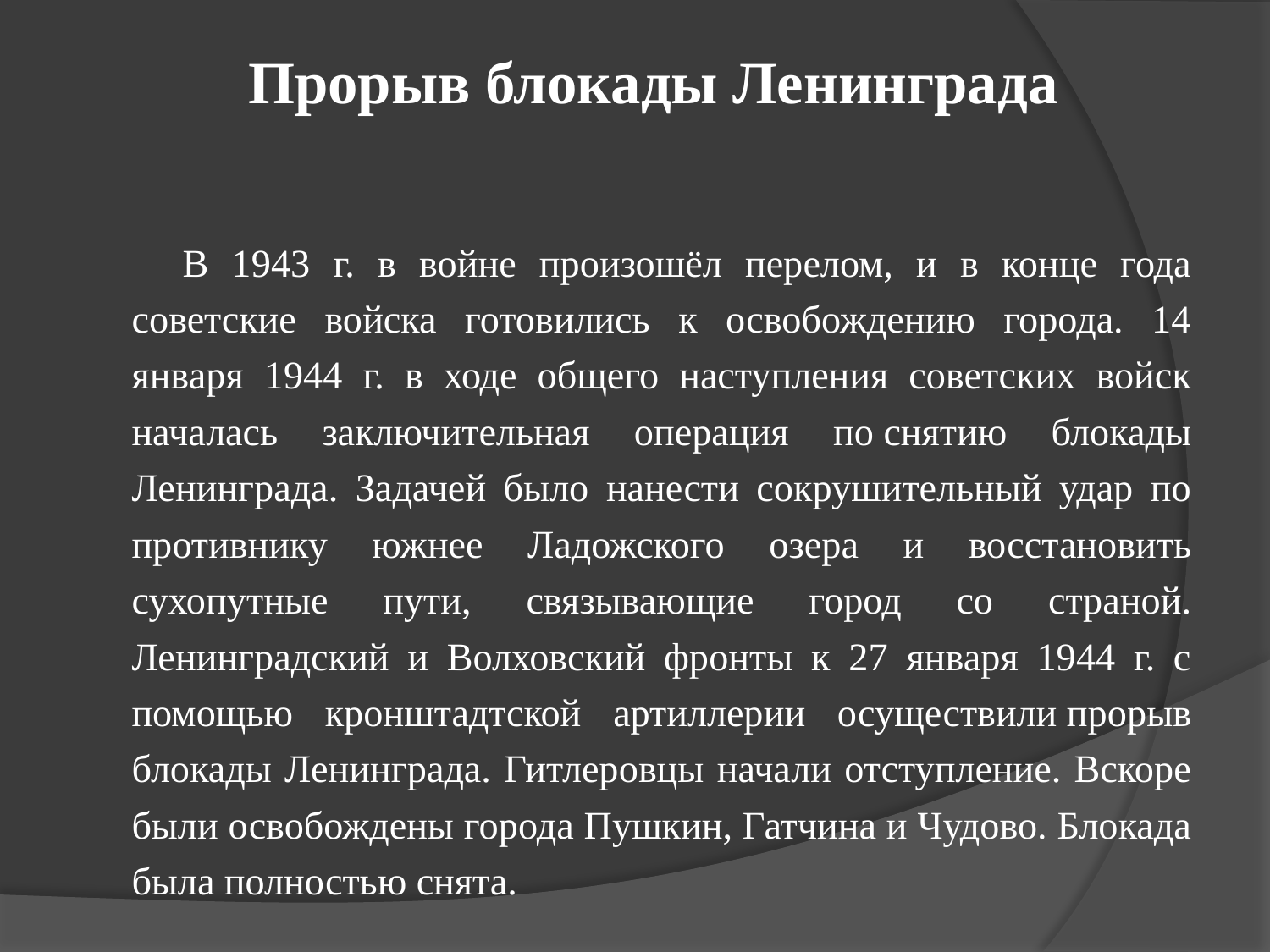

# Прорыв блокады Ленинграда
В 1943 г. в войне произошёл перелом, и в конце года советские войска готовились к освобождению города. 14 января 1944 г. в ходе общего наступления советских войск началась заключительная операция по снятию блокады Ленинграда. Задачей было нанести сокрушительный удар по противнику южнее Ладожского озера и восстановить сухопутные пути, связывающие город со страной. Ленинградский и Волховский фронты к 27 января 1944 г. с помощью кронштадтской артиллерии осуществили прорыв блокады Ленинграда. Гитлеровцы начали отступление. Вскоре были освобождены города Пушкин, Гатчина и Чудово. Блокада была полностью снята.